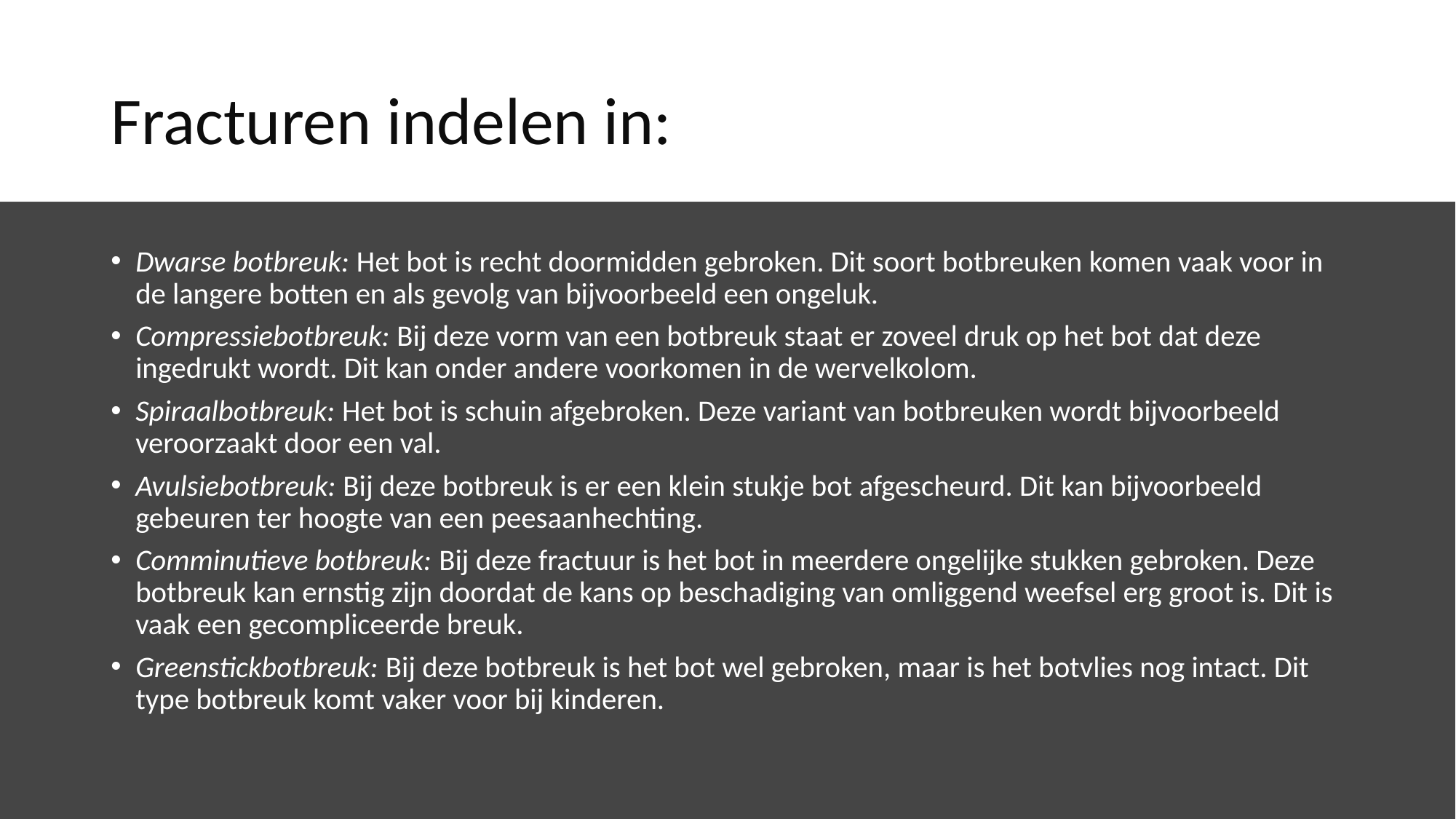

# Fracturen indelen in:

Dwarse botbreuk: Het bot is recht doormidden gebroken. Dit soort botbreuken komen vaak voor in de langere botten en als gevolg van bijvoorbeeld een ongeluk.
Compressiebotbreuk: Bij deze vorm van een botbreuk staat er zoveel druk op het bot dat deze ingedrukt wordt. Dit kan onder andere voorkomen in de wervelkolom.
Spiraalbotbreuk: Het bot is schuin afgebroken. Deze variant van botbreuken wordt bijvoorbeeld veroorzaakt door een val.
Avulsiebotbreuk: Bij deze botbreuk is er een klein stukje bot afgescheurd. Dit kan bijvoorbeeld gebeuren ter hoogte van een peesaanhechting.
Comminutieve botbreuk: Bij deze fractuur is het bot in meerdere ongelijke stukken gebroken. Deze botbreuk kan ernstig zijn doordat de kans op beschadiging van omliggend weefsel erg groot is. Dit is vaak een gecompliceerde breuk.
Greenstickbotbreuk: Bij deze botbreuk is het bot wel gebroken, maar is het botvlies nog intact. Dit type botbreuk komt vaker voor bij kinderen.